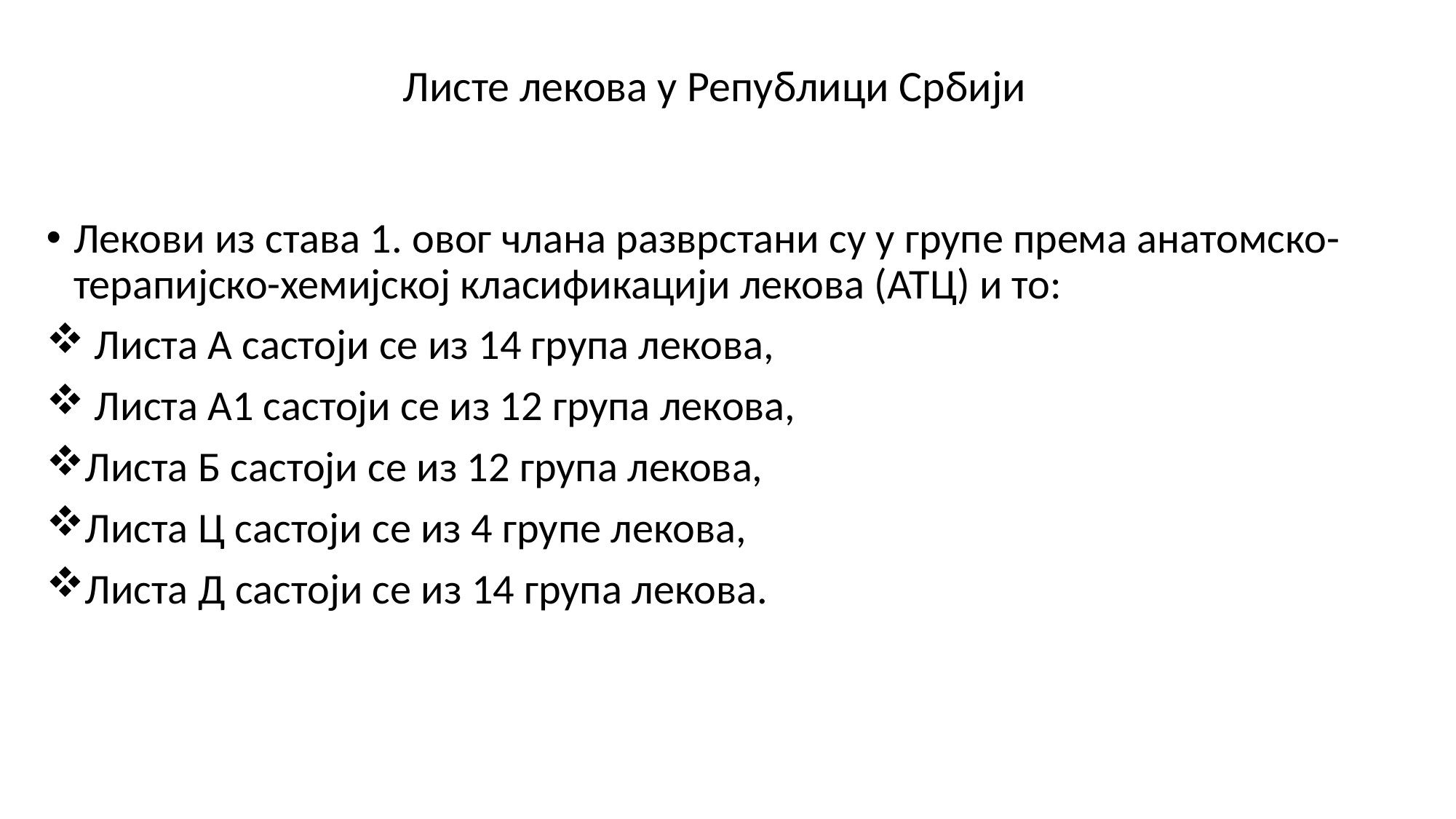

# Листе лекова у Републици Србији
Лекови из става 1. овог члана разврстани су у групе према анатомско-терапијско-хемијској класификацији лекова (АТЦ) и то:
 Листа А састоји се из 14 група лекова,
 Листа А1 састоји се из 12 група лекова,
Листа Б састоји се из 12 група лекова,
Листа Ц састоји се из 4 групе лекова,
Листа Д састоји се из 14 група лекова.